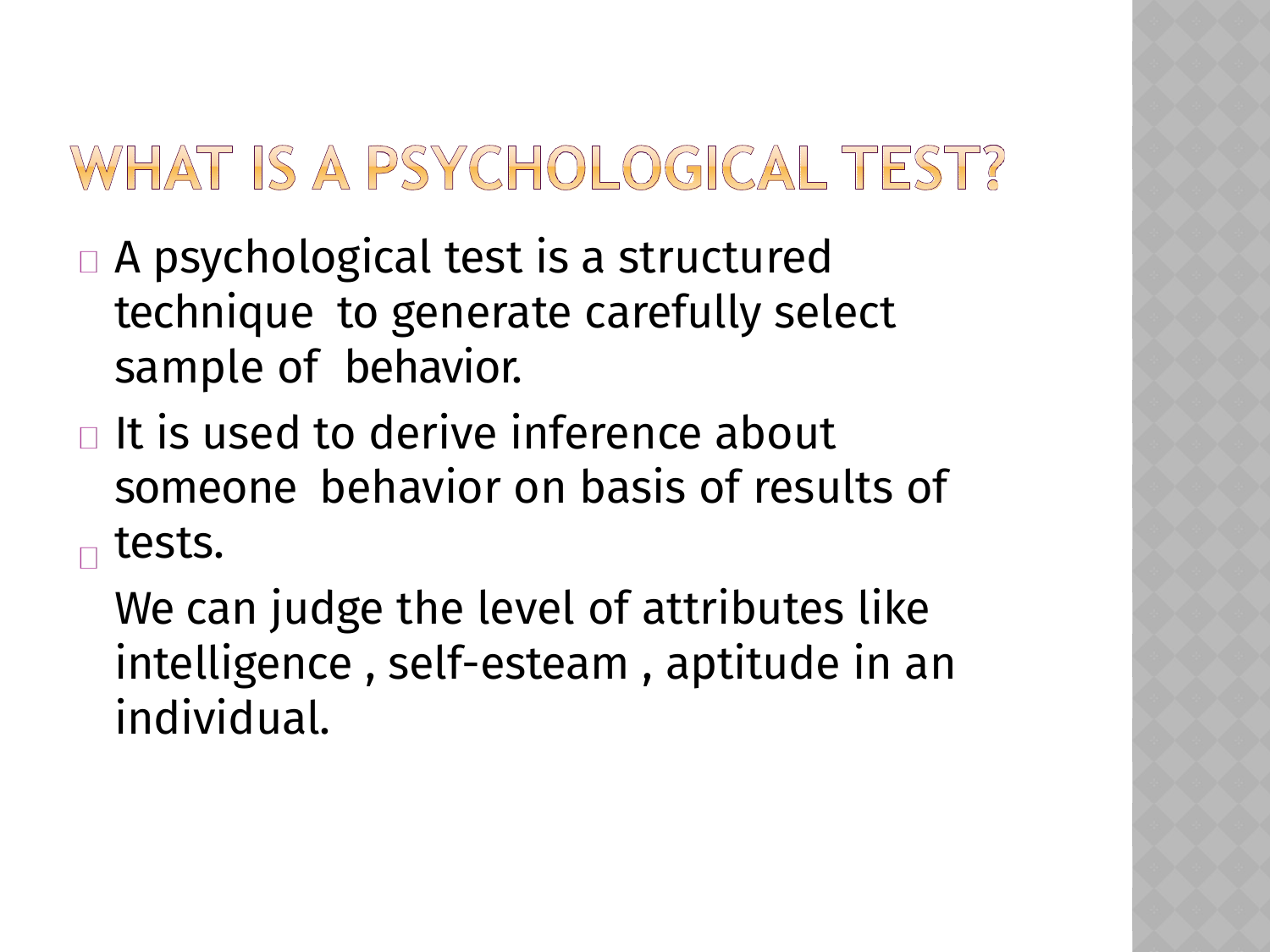

A psychological test is a structured technique  to generate carefully select sample of  behavior.
It is used to derive inference about someone  behavior on basis of results of tests.
We can judge the level of attributes like  intelligence , self-esteam , aptitude in an  individual.